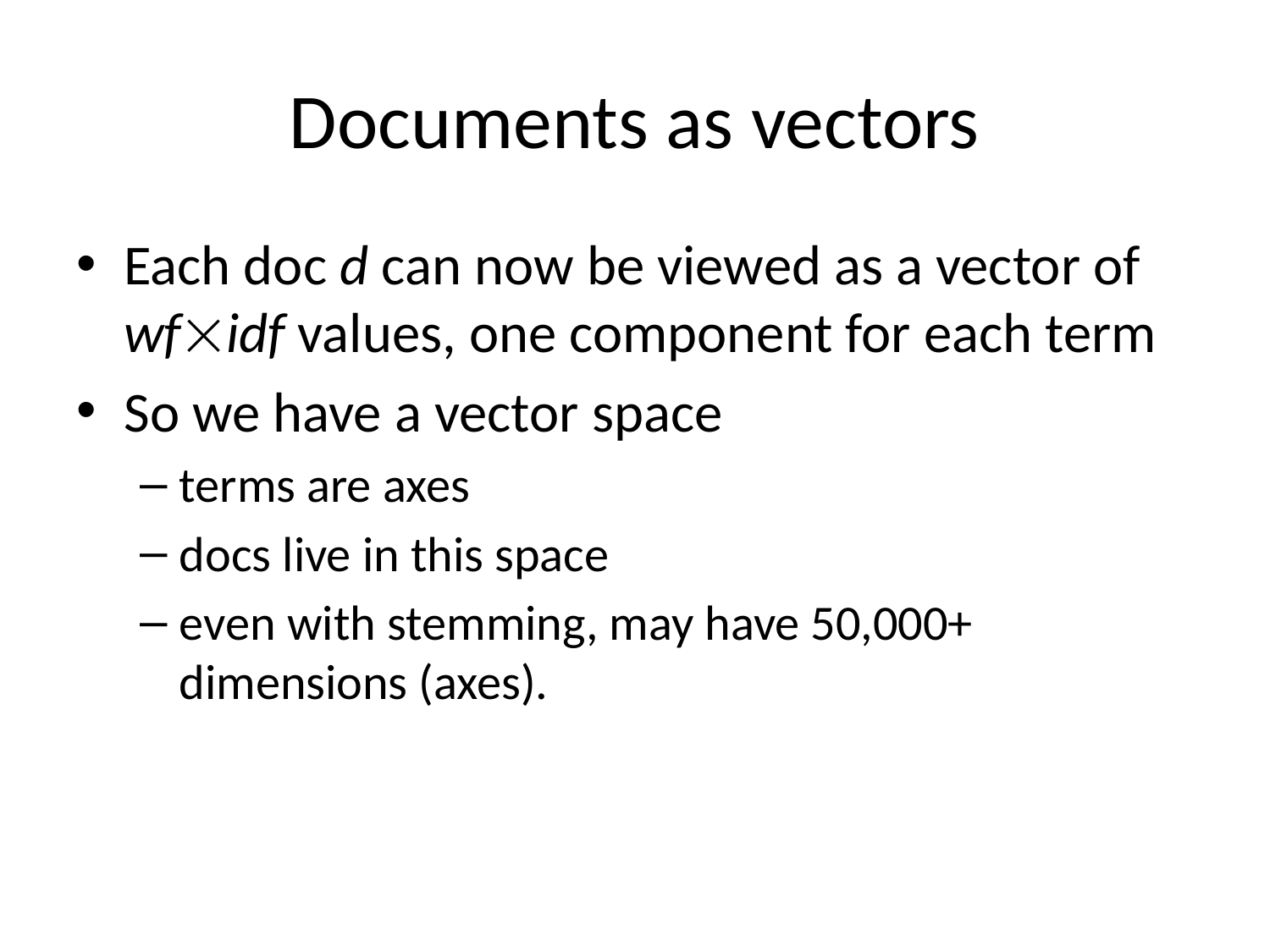

# Documents as vectors
Each doc d can now be viewed as a vector of wf×idf values, one component for each term
So we have a vector space
terms are axes
docs live in this space
even with stemming, may have 50,000+ dimensions (axes).